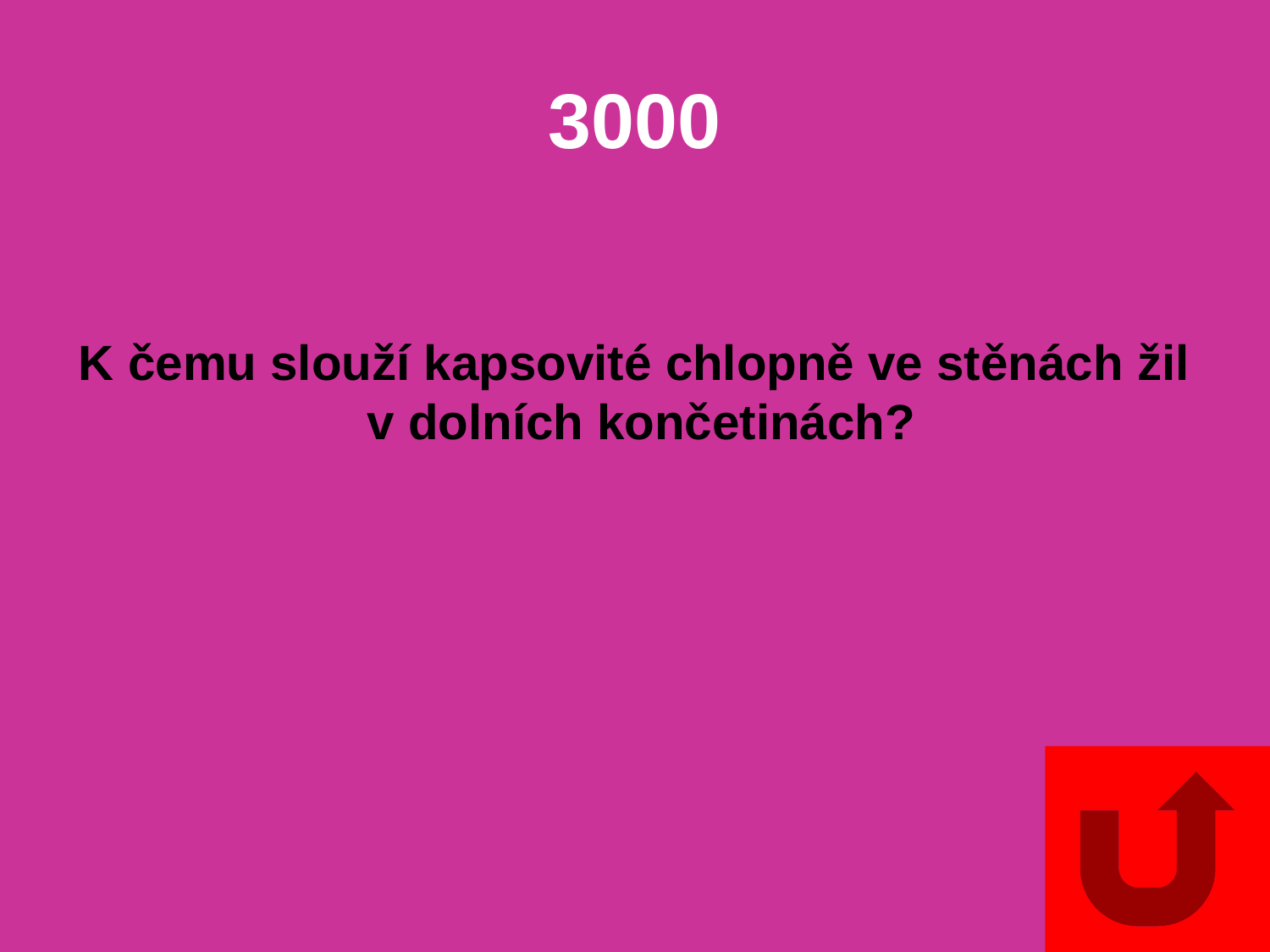

# 3000
K čemu slouží kapsovité chlopně ve stěnách žil
v dolních končetinách?